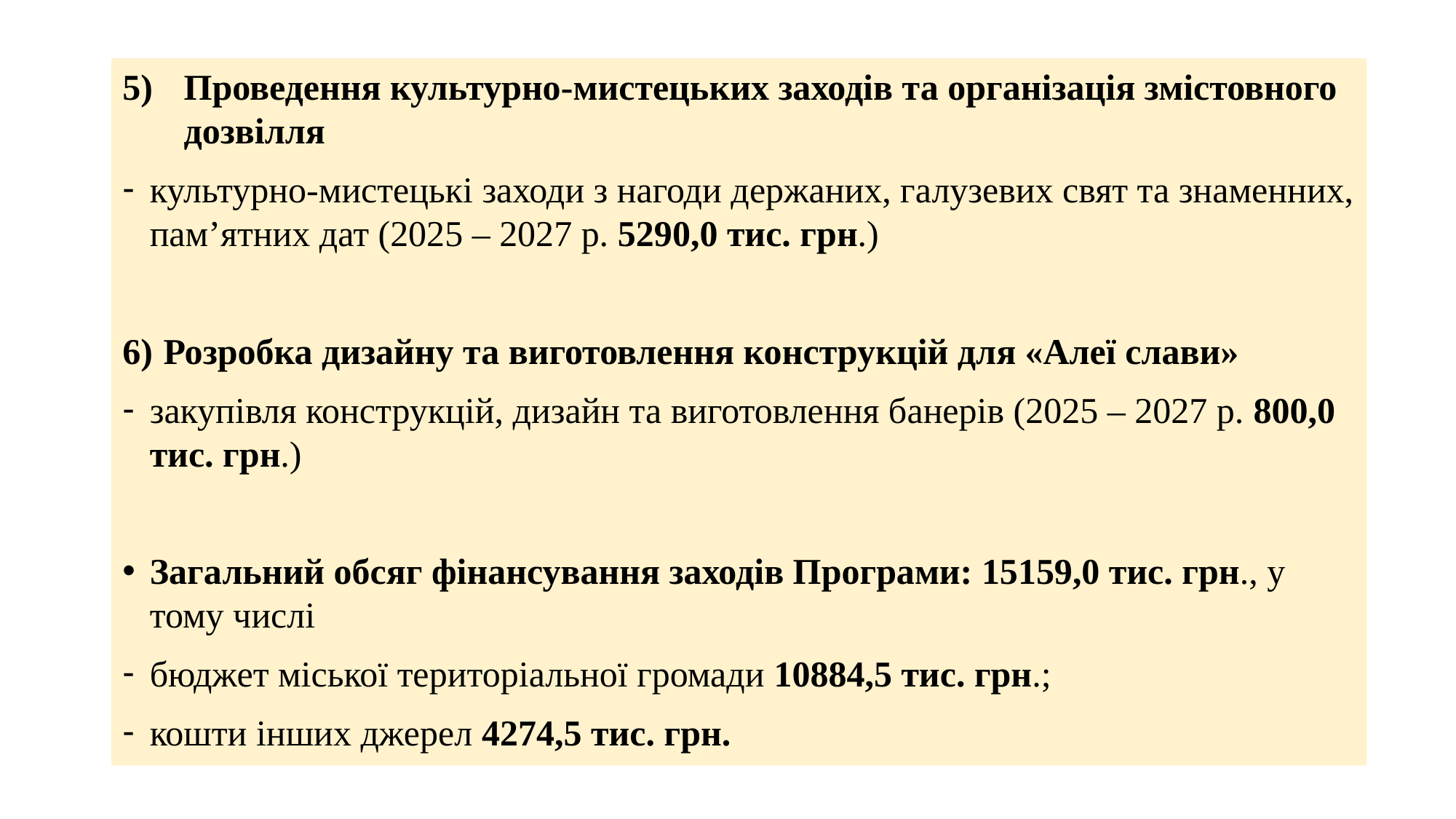

Проведення культурно-мистецьких заходів та організація змістовного дозвілля
культурно-мистецькі заходи з нагоди держаних, галузевих свят та знаменних, пам’ятних дат (2025 – 2027 р. 5290,0 тис. грн.)

Розробка дизайну та виготовлення конструкцій для «Алеї слави»
закупівля конструкцій, дизайн та виготовлення банерів (2025 – 2027 р. 800,0 тис. грн.)

Загальний обсяг фінансування заходів Програми: 15159,0 тис. грн., у тому числі
бюджет міської територіальної громади 10884,5 тис. грн.;
кошти інших джерел 4274,5 тис. грн.